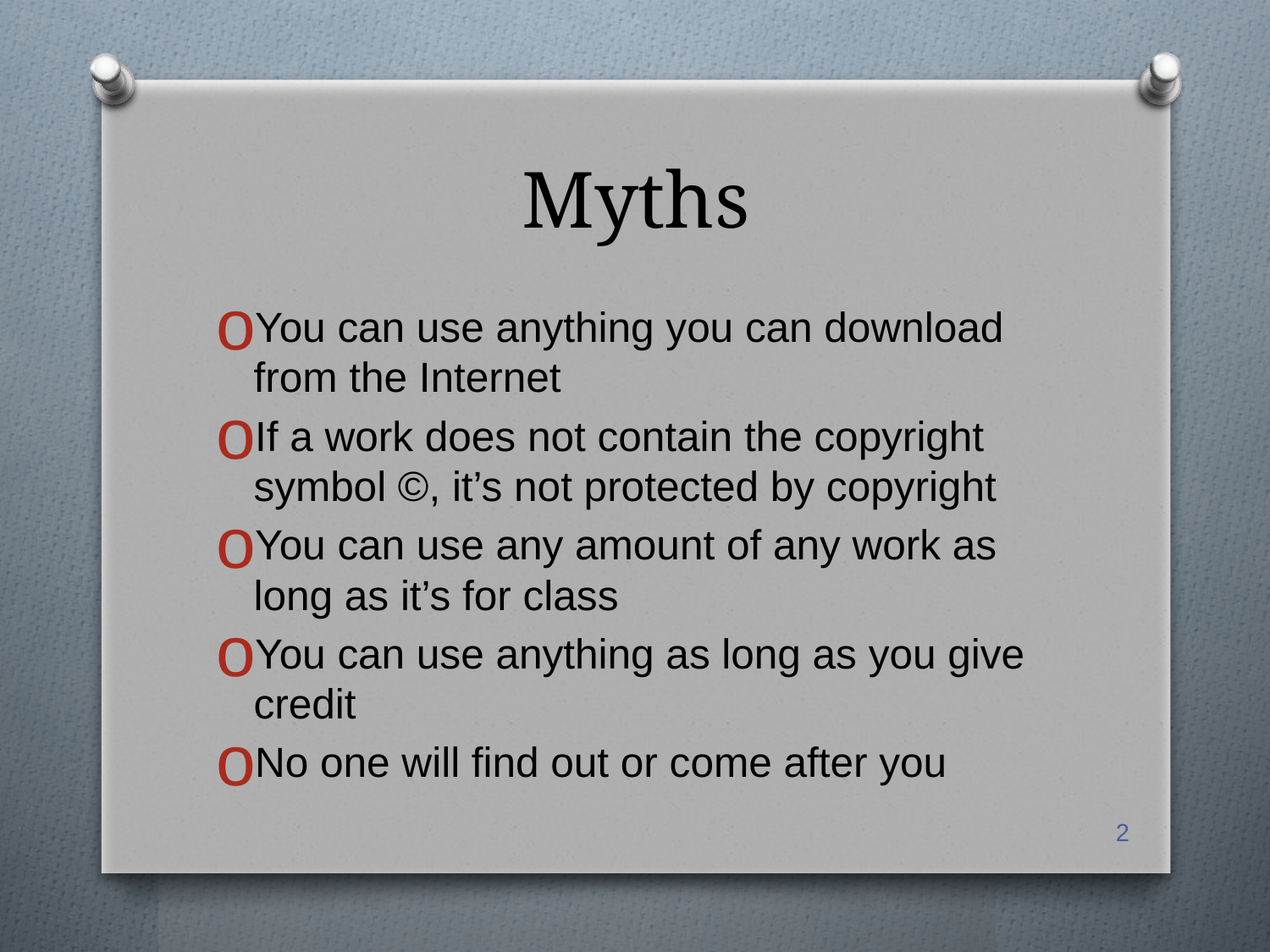

# Myths
You can use anything you can download from the Internet
If a work does not contain the copyright symbol ©, it’s not protected by copyright
You can use any amount of any work as long as it’s for class
You can use anything as long as you give credit
No one will find out or come after you
2